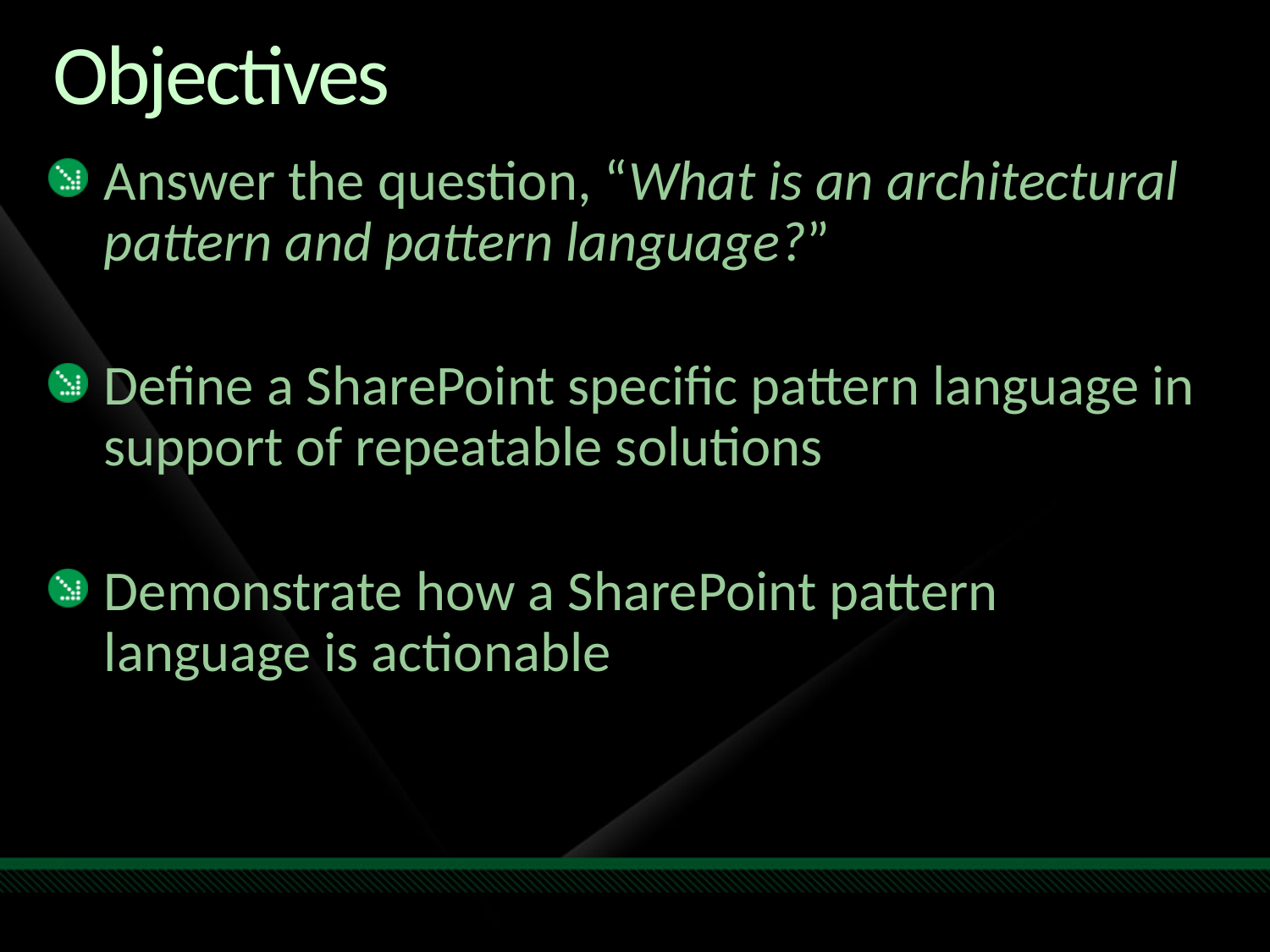

# Objectives
Answer the question, “What is an architectural pattern and pattern language?”

Define a SharePoint specific pattern language in support of repeatable solutions

Demonstrate how a SharePoint pattern language is actionable